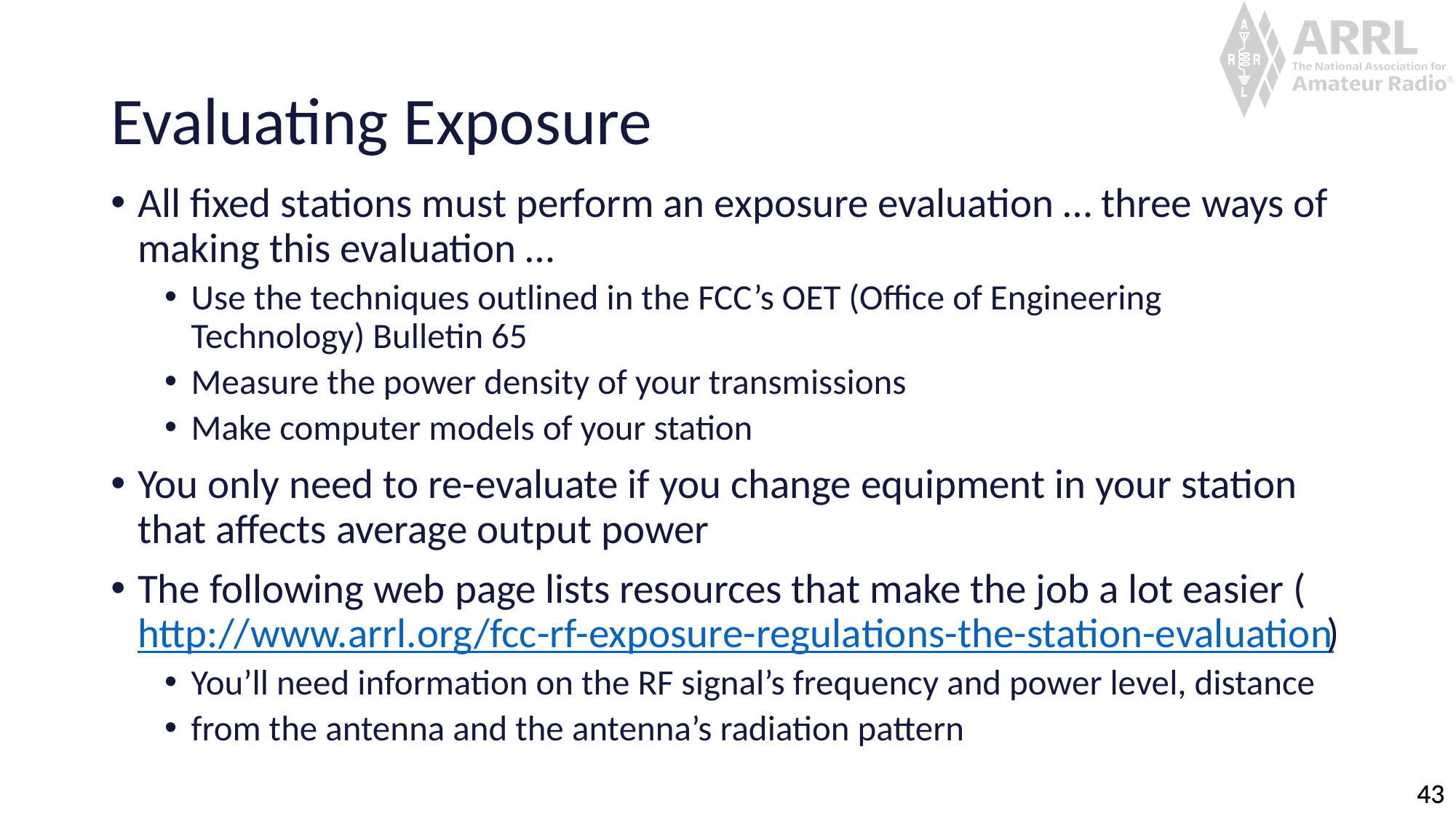

# Evaluating Exposure
All fixed stations must perform an exposure evaluation … three ways of making this evaluation …
Use the techniques outlined in the FCC’s OET (Office of Engineering Technology) Bulletin 65
Measure the power density of your transmissions
Make computer models of your station
You only need to re-evaluate if you change equipment in your station that affects average output power
The following web page lists resources that make the job a lot easier (http://www.arrl.org/fcc-rf-exposure-regulations-the-station-evaluation)
You’ll need information on the RF signal’s frequency and power level, distance
from the antenna and the antenna’s radiation pattern